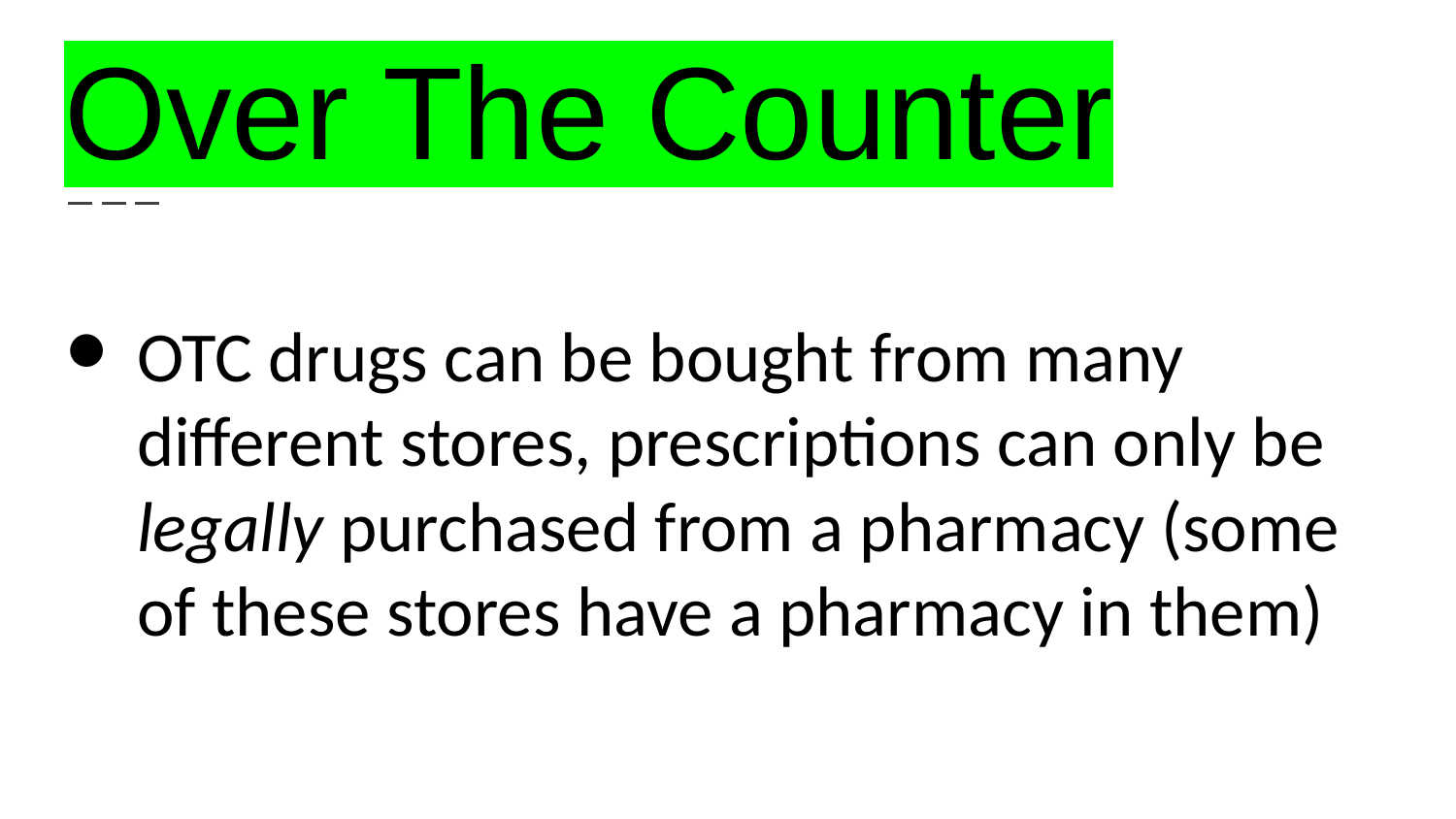

# Over The Counter
OTC drugs can be bought from many different stores, prescriptions can only be legally purchased from a pharmacy (some of these stores have a pharmacy in them)